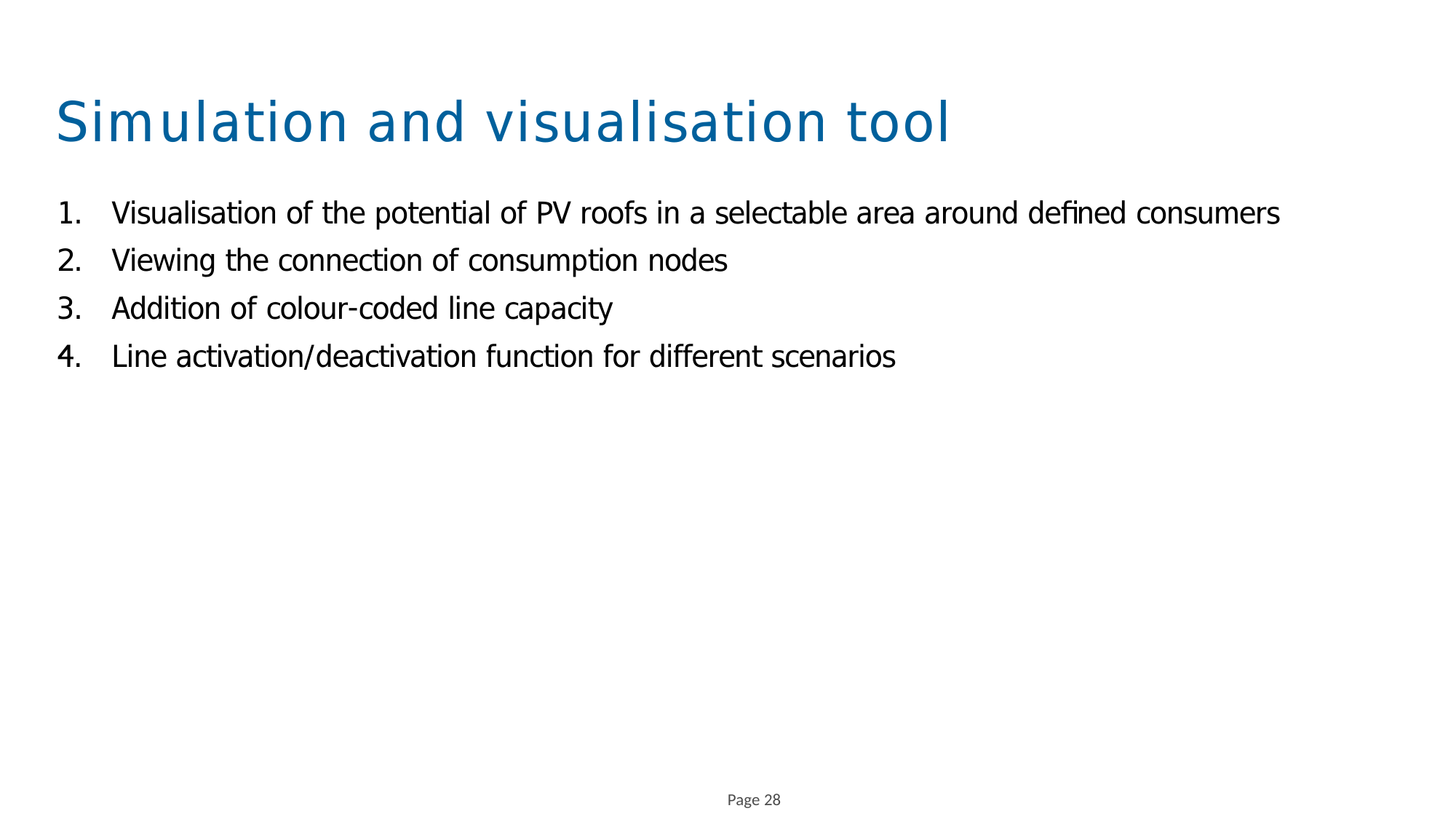

Simulation and visualisation tool
Visualisation of the potential of PV roofs in a selectable area around defined consumers
Viewing the connection of consumption nodes
Addition of colour-coded line capacity
Line activation/deactivation function for different scenarios